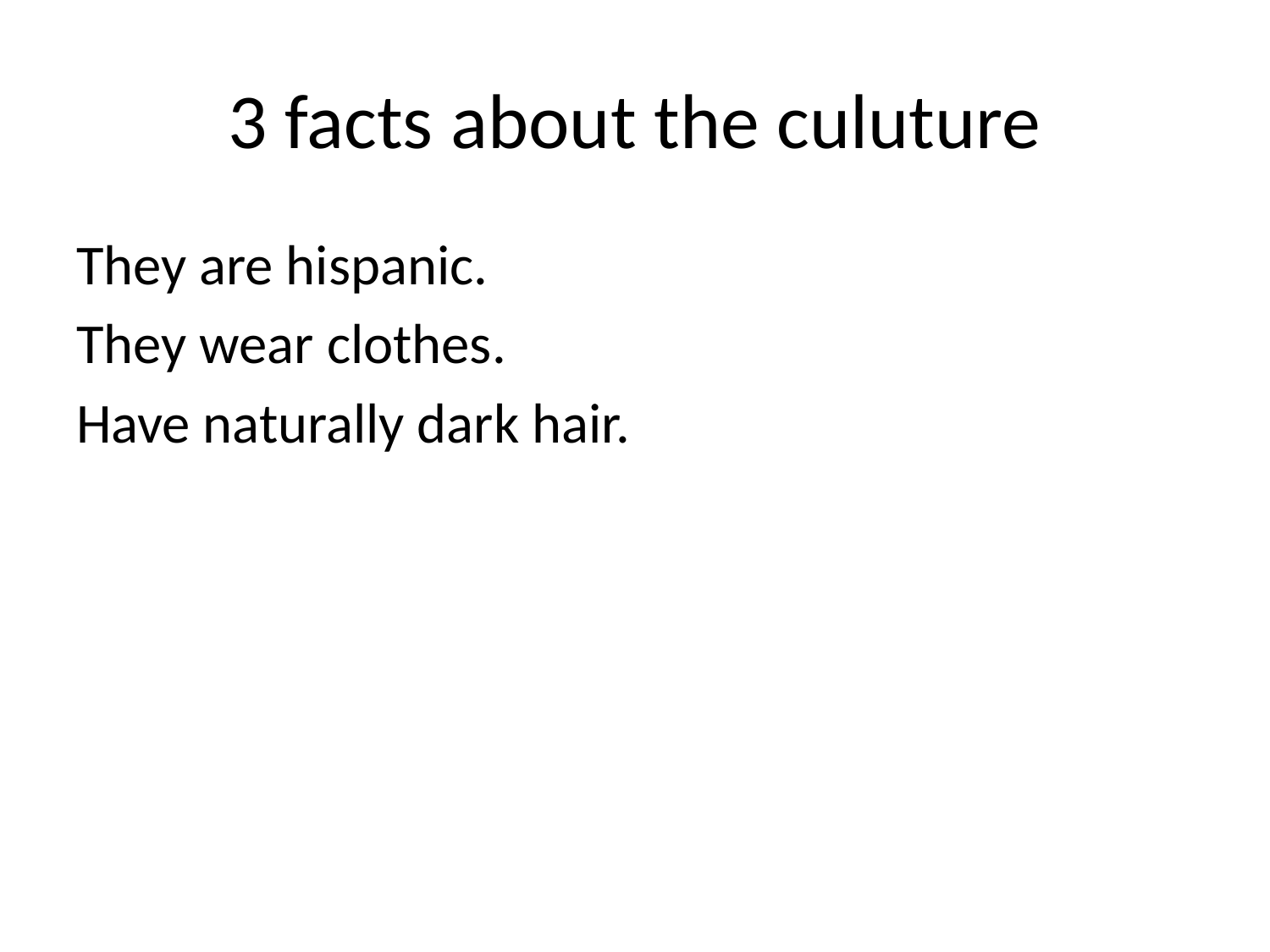

# 3 facts about the culuture
They are hispanic.
They wear clothes.
Have naturally dark hair.